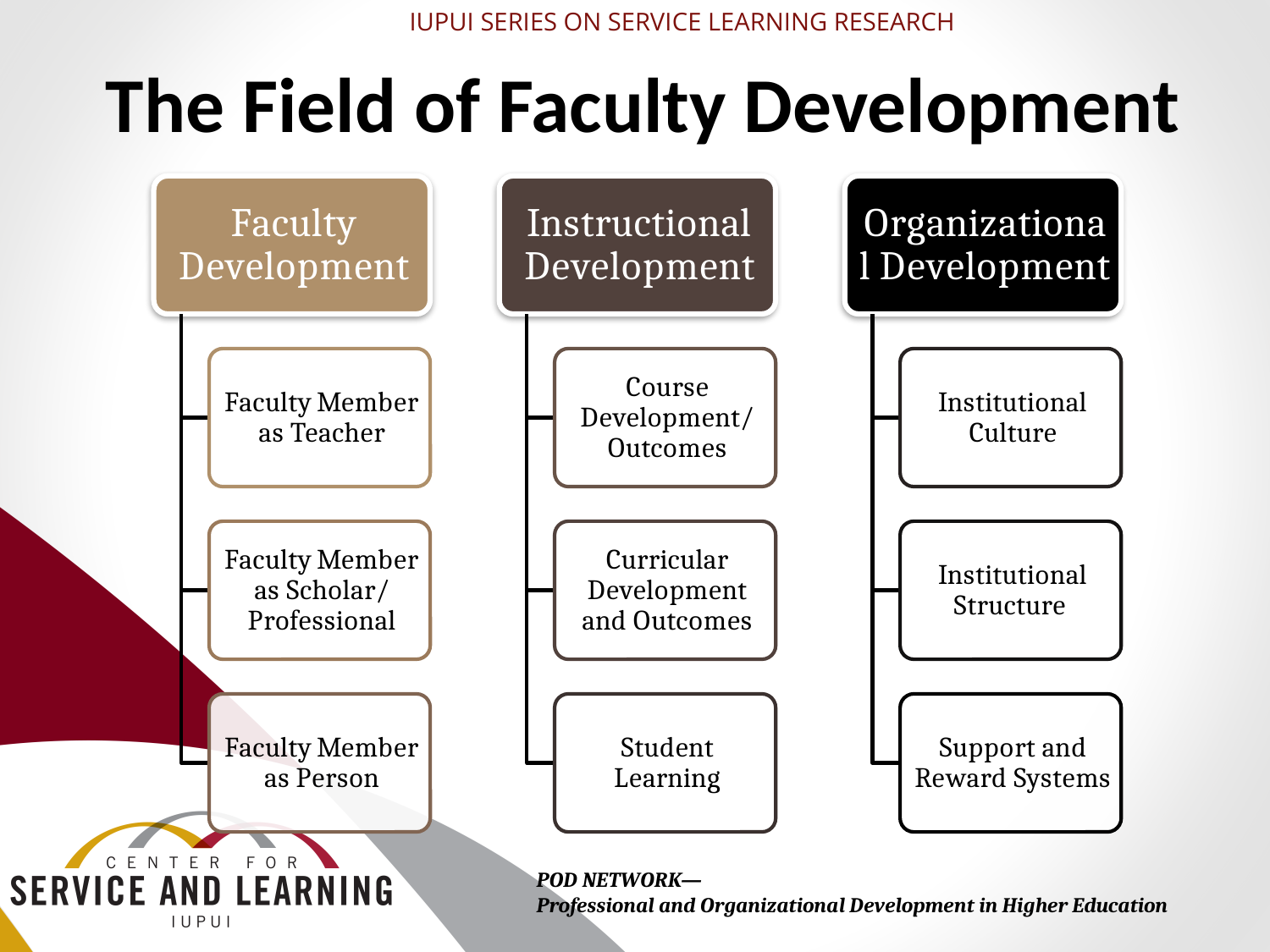

IUPUI SERIES ON SERVICE LEARNING RESEARCH
# The Field of Faculty Development
Faculty Development
Faculty Member as Teacher
Faculty Member as Scholar/ Professional
Faculty Member as Person
Instructional Development
Course Development/ Outcomes
Curricular Development and Outcomes
Student Learning
Organizational Development
Institutional Culture
Institutional Structure
Support and Reward Systems
POD NETWORK—
Professional and Organizational Development in Higher Education